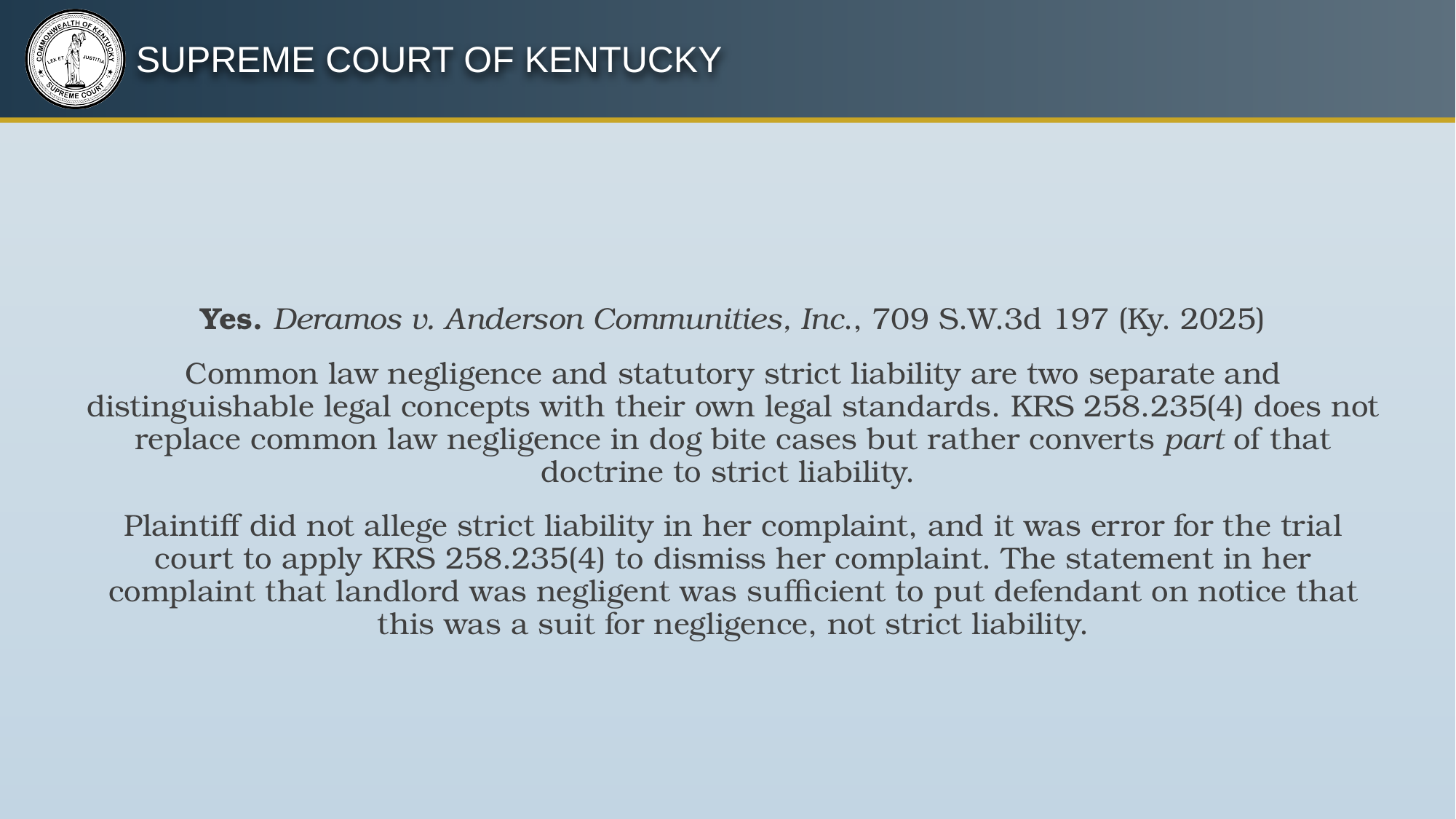

Yes. Deramos v. Anderson Communities, Inc., 709 S.W.3d 197 (Ky. 2025)
Common law negligence and statutory strict liability are two separate and distinguishable legal concepts with their own legal standards. KRS 258.235(4) does not replace common law negligence in dog bite cases but rather converts part of that doctrine to strict liability.
Plaintiff did not allege strict liability in her complaint, and it was error for the trial court to apply KRS 258.235(4) to dismiss her complaint. The statement in her complaint that landlord was negligent was sufficient to put defendant on notice that this was a suit for negligence, not strict liability.